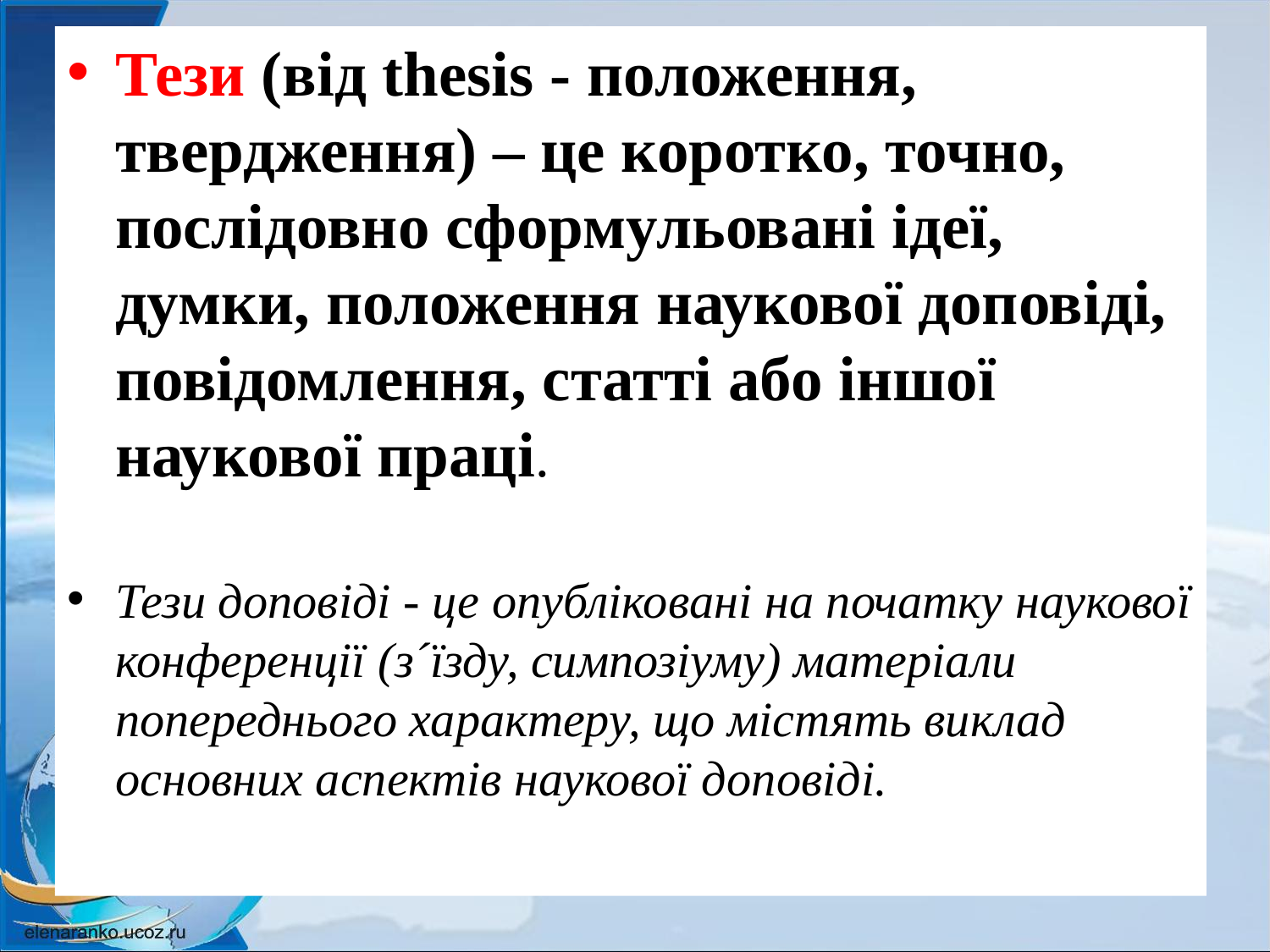

Тези (від thesis - положення, твердження) – це коротко, точно, послідовно сформульовані ідеї, думки, положення наукової доповіді, повідомлення, статті або іншої наукової праці.

Тези доповіді - це опубліковані на початку наукової конференції (з´їзду, симпозіуму) матеріали попереднього характеру, що містять виклад основних аспектів наукової доповіді.